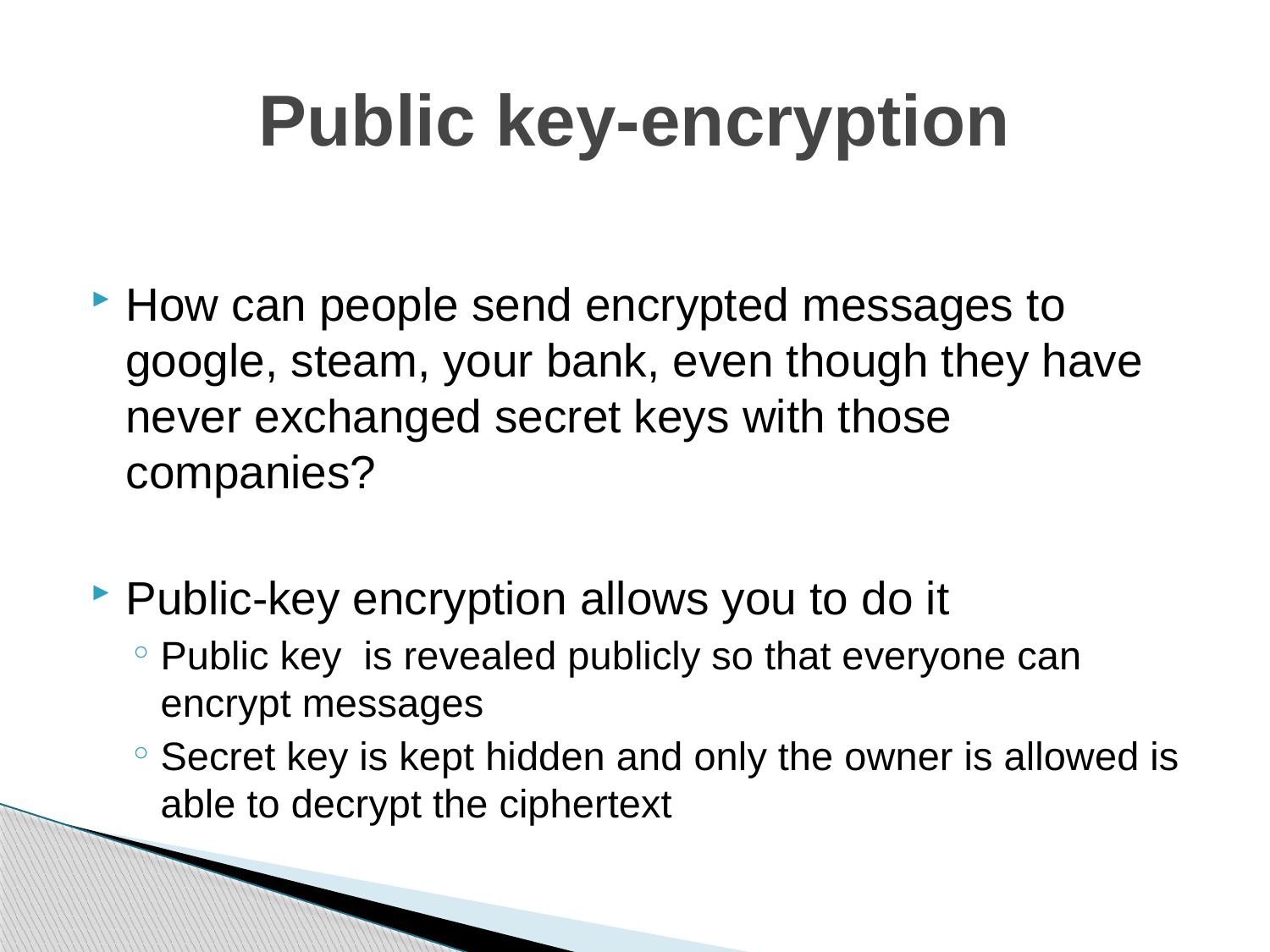

# Public key-encryption

How can people send encrypted messages to google, steam, your bank, even though they have never exchanged secret keys with those companies?

Public-key encryption allows you to do it
Public key  is revealed publicly so that everyone can encrypt messages
Secret key is kept hidden and only the owner is allowed is able to decrypt the ciphertext